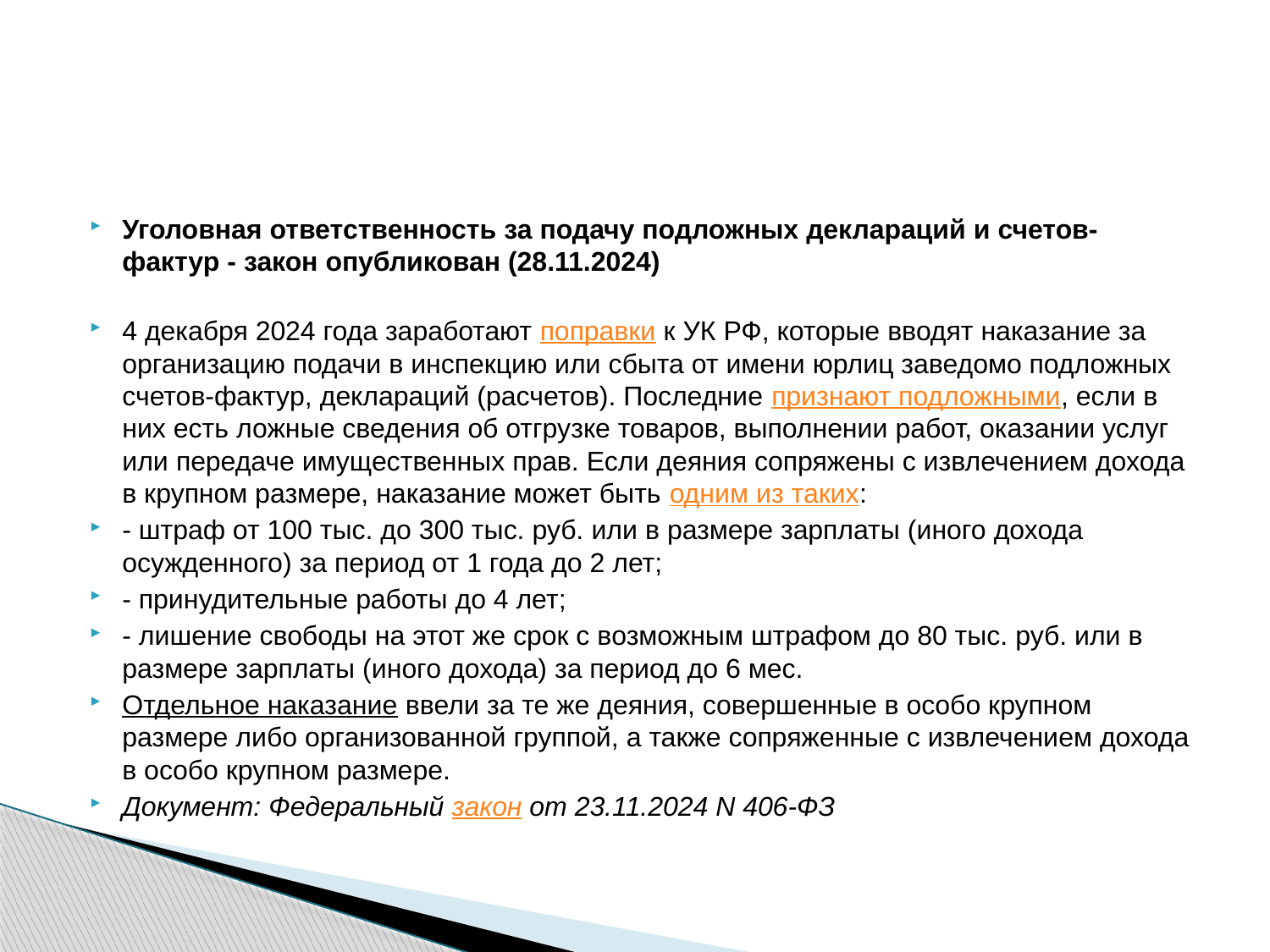

#
Уголовная ответственность за подачу подложных деклараций и счетов-фактур - закон опубликован (28.11.2024)
4 декабря 2024 года заработают поправки к УК РФ, которые вводят наказание за организацию подачи в инспекцию или сбыта от имени юрлиц заведомо подложных счетов-фактур, деклараций (расчетов). Последние признают подложными, если в них есть ложные сведения об отгрузке товаров, выполнении работ, оказании услуг или передаче имущественных прав. Если деяния сопряжены с извлечением дохода в крупном размере, наказание может быть одним из таких:
- штраф от 100 тыс. до 300 тыс. руб. или в размере зарплаты (иного дохода осужденного) за период от 1 года до 2 лет;
- принудительные работы до 4 лет;
- лишение свободы на этот же срок с возможным штрафом до 80 тыс. руб. или в размере зарплаты (иного дохода) за период до 6 мес.
Отдельное наказание ввели за те же деяния, совершенные в особо крупном размере либо организованной группой, а также сопряженные с извлечением дохода в особо крупном размере.
Документ: Федеральный закон от 23.11.2024 N 406-ФЗ